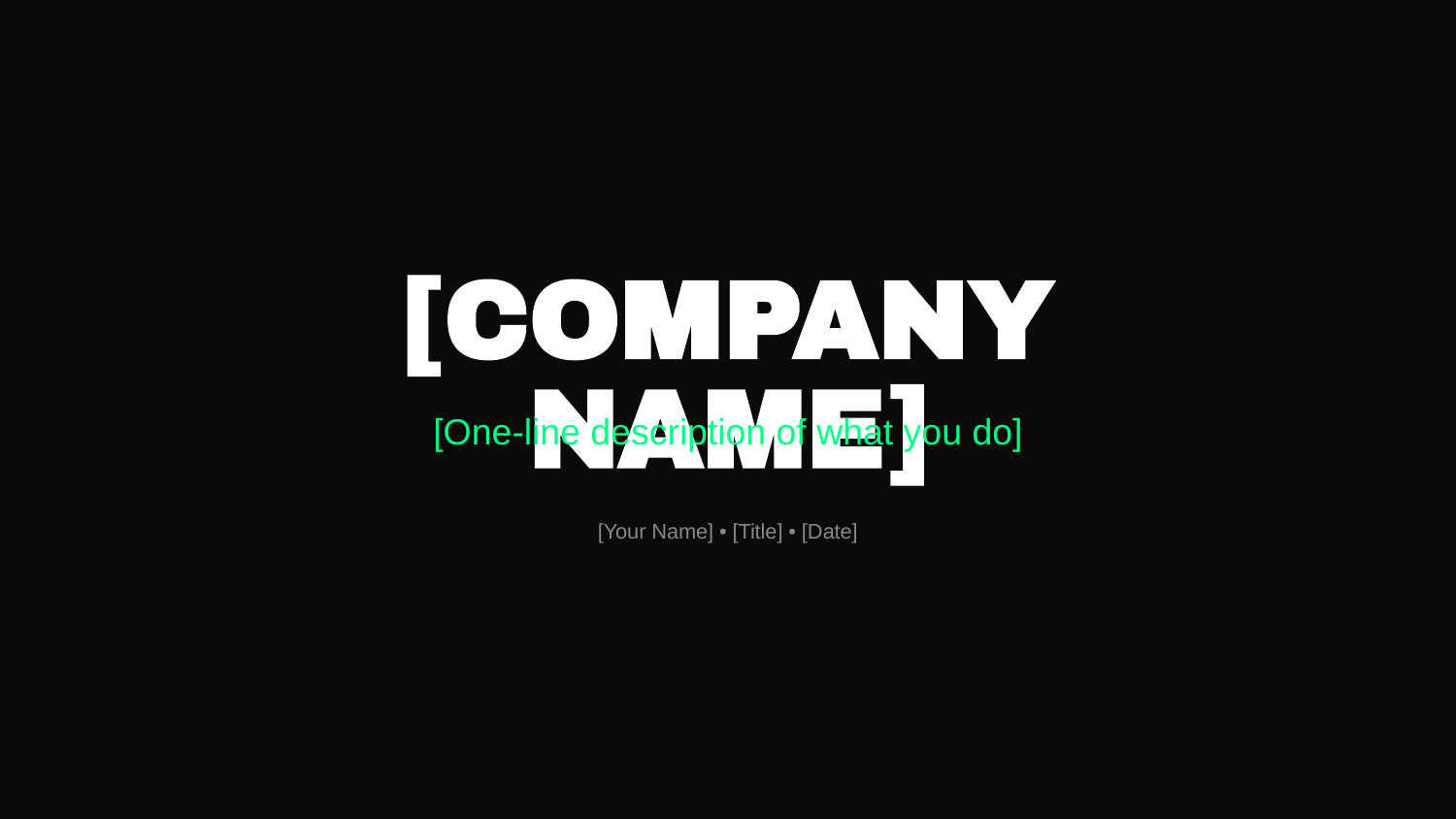

[COMPANY NAME]
[One-line description of what you do]
[Your Name] • [Title] • [Date]